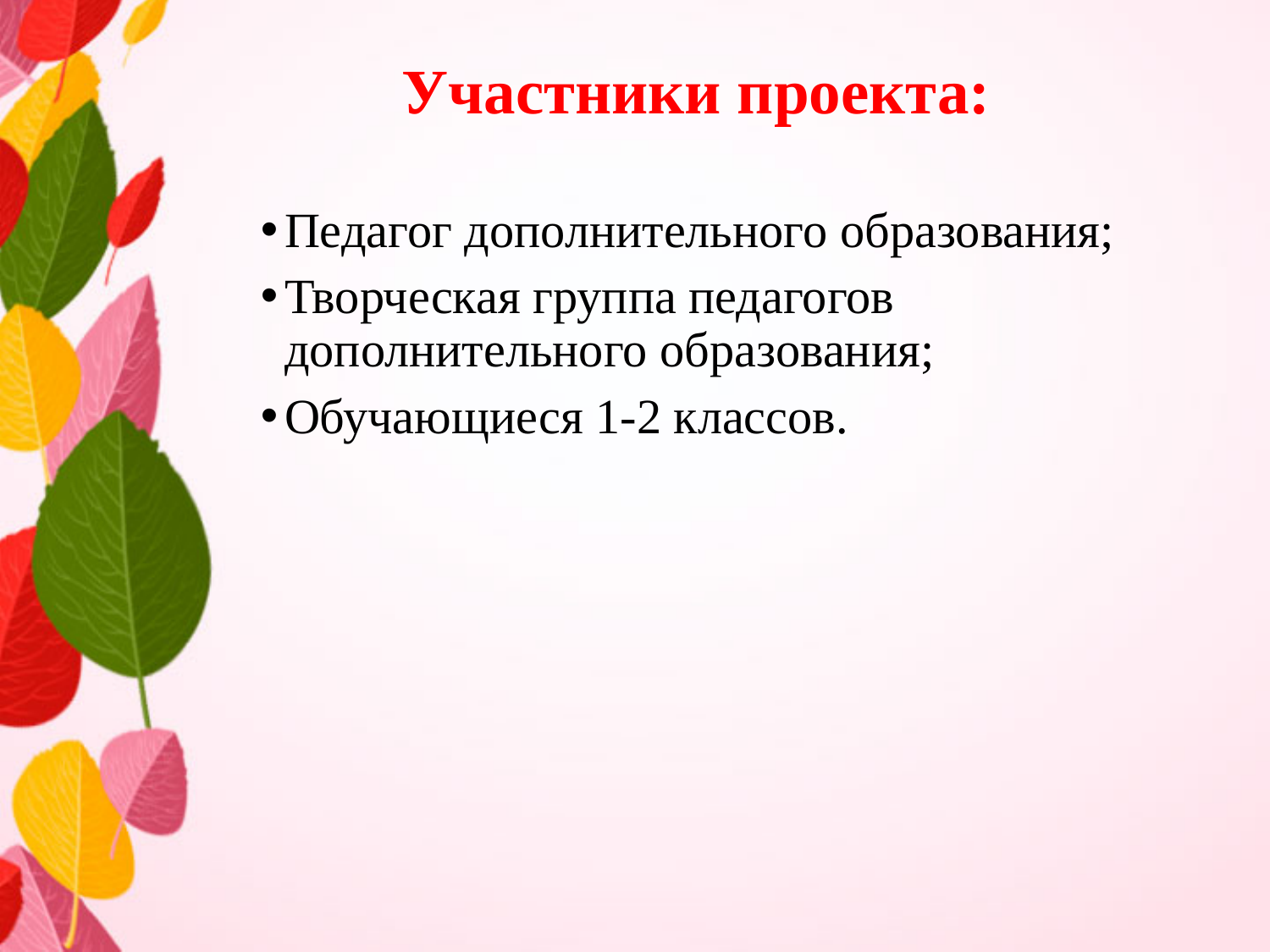

# Участники проекта:
Педагог дополнительного образования;
Творческая группа педагогов дополнительного образования;
Обучающиеся 1-2 классов.